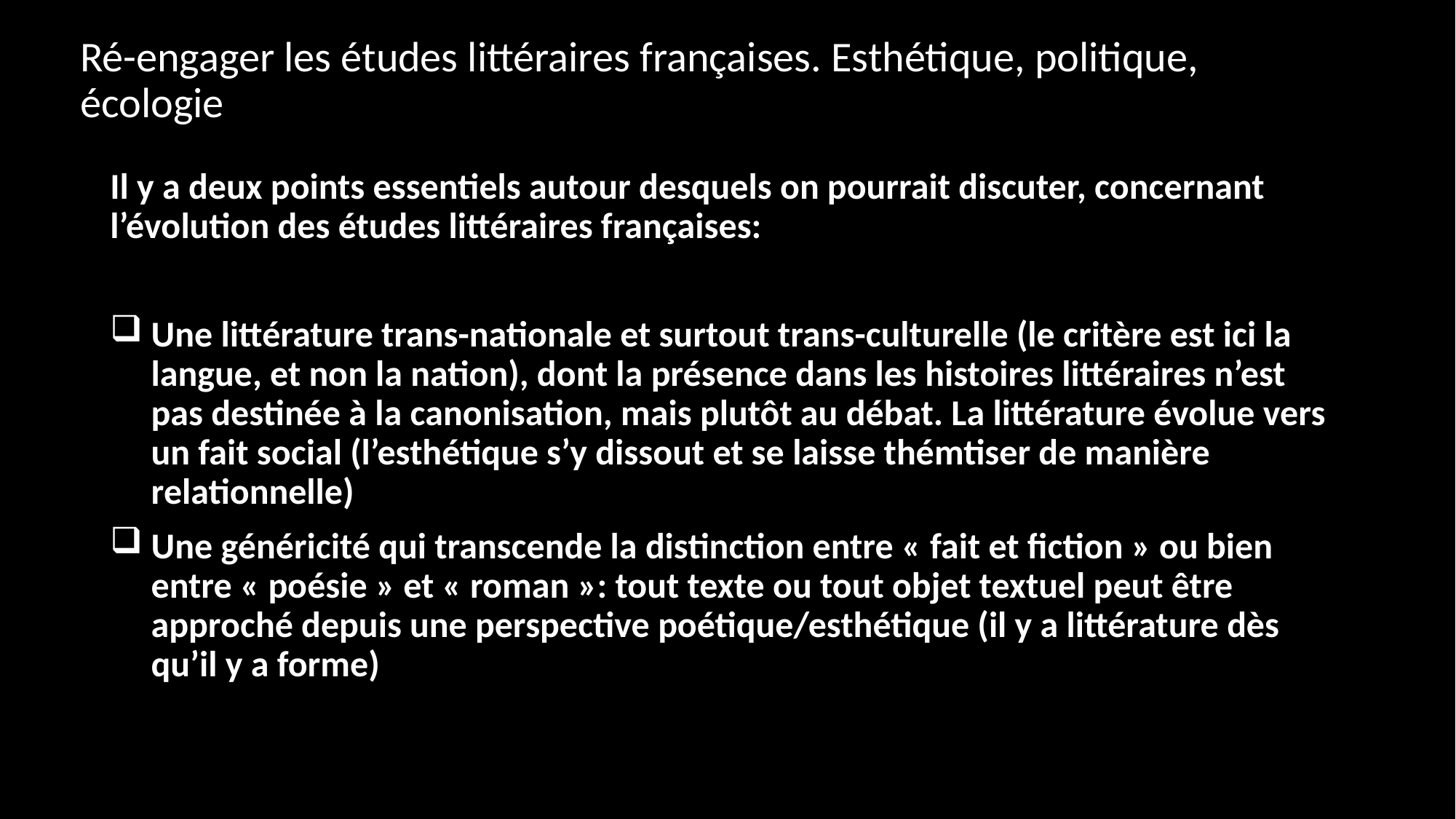

# Ré-engager les études littéraires françaises. Esthétique, politique, écologie
Il y a deux points essentiels autour desquels on pourrait discuter, concernant l’évolution des études littéraires françaises:

Une littérature trans-nationale et surtout trans-culturelle (le critère est ici la langue, et non la nation), dont la présence dans les histoires littéraires n’est pas destinée à la canonisation, mais plutôt au débat. La littérature évolue vers un fait social (l’esthétique s’y dissout et se laisse thémtiser de manière relationnelle)
Une généricité qui transcende la distinction entre « fait et fiction » ou bien entre « poésie » et « roman »: tout texte ou tout objet textuel peut être approché depuis une perspective poétique/esthétique (il y a littérature dès qu’il y a forme)